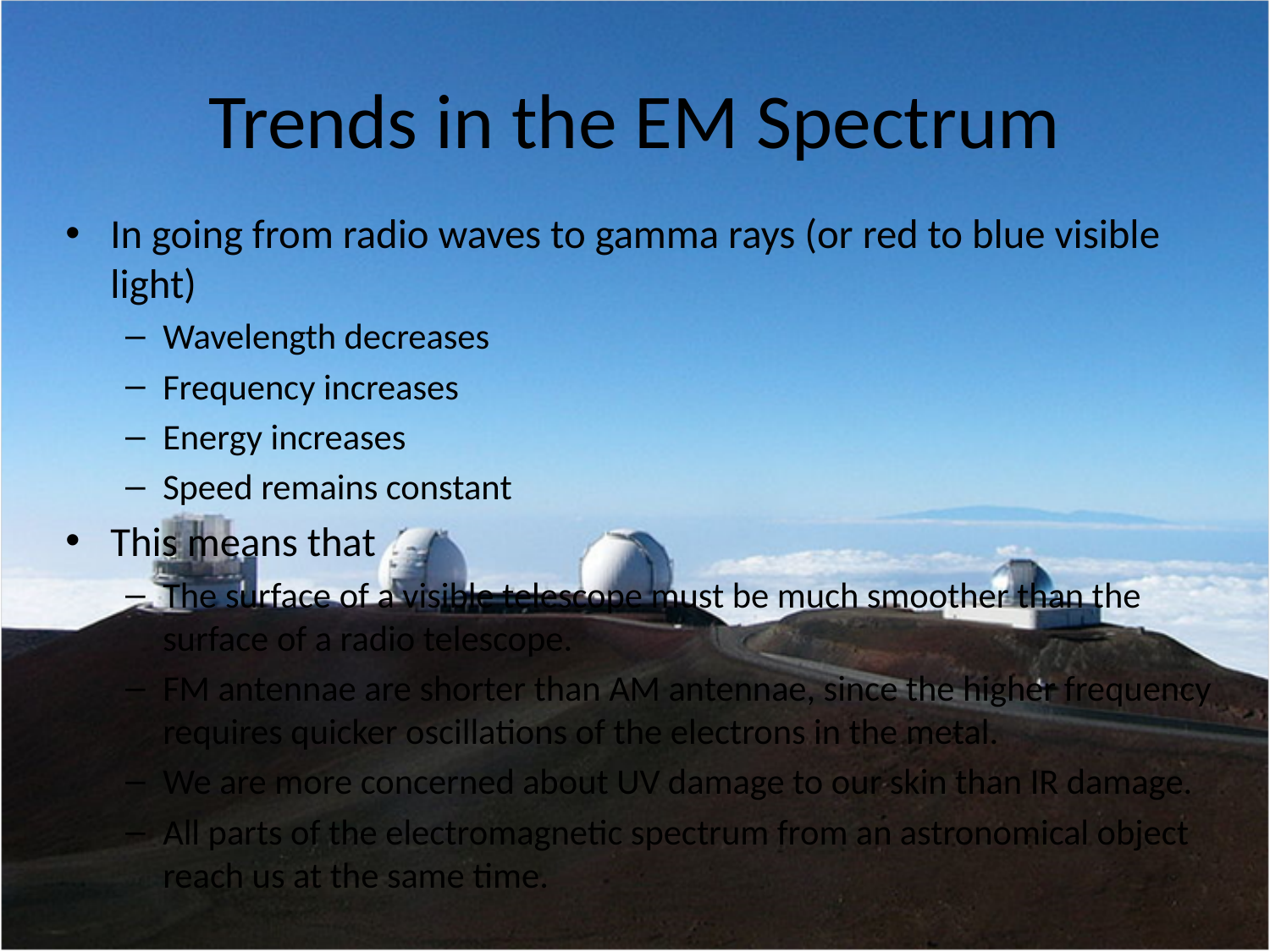

# Trends in the EM Spectrum
In going from radio waves to gamma rays (or red to blue visible light)
Wavelength decreases
Frequency increases
Energy increases
Speed remains constant
This means that
The surface of a visible telescope must be much smoother than the surface of a radio telescope.
FM antennae are shorter than AM antennae, since the higher frequency requires quicker oscillations of the electrons in the metal.
We are more concerned about UV damage to our skin than IR damage.
All parts of the electromagnetic spectrum from an astronomical object reach us at the same time.